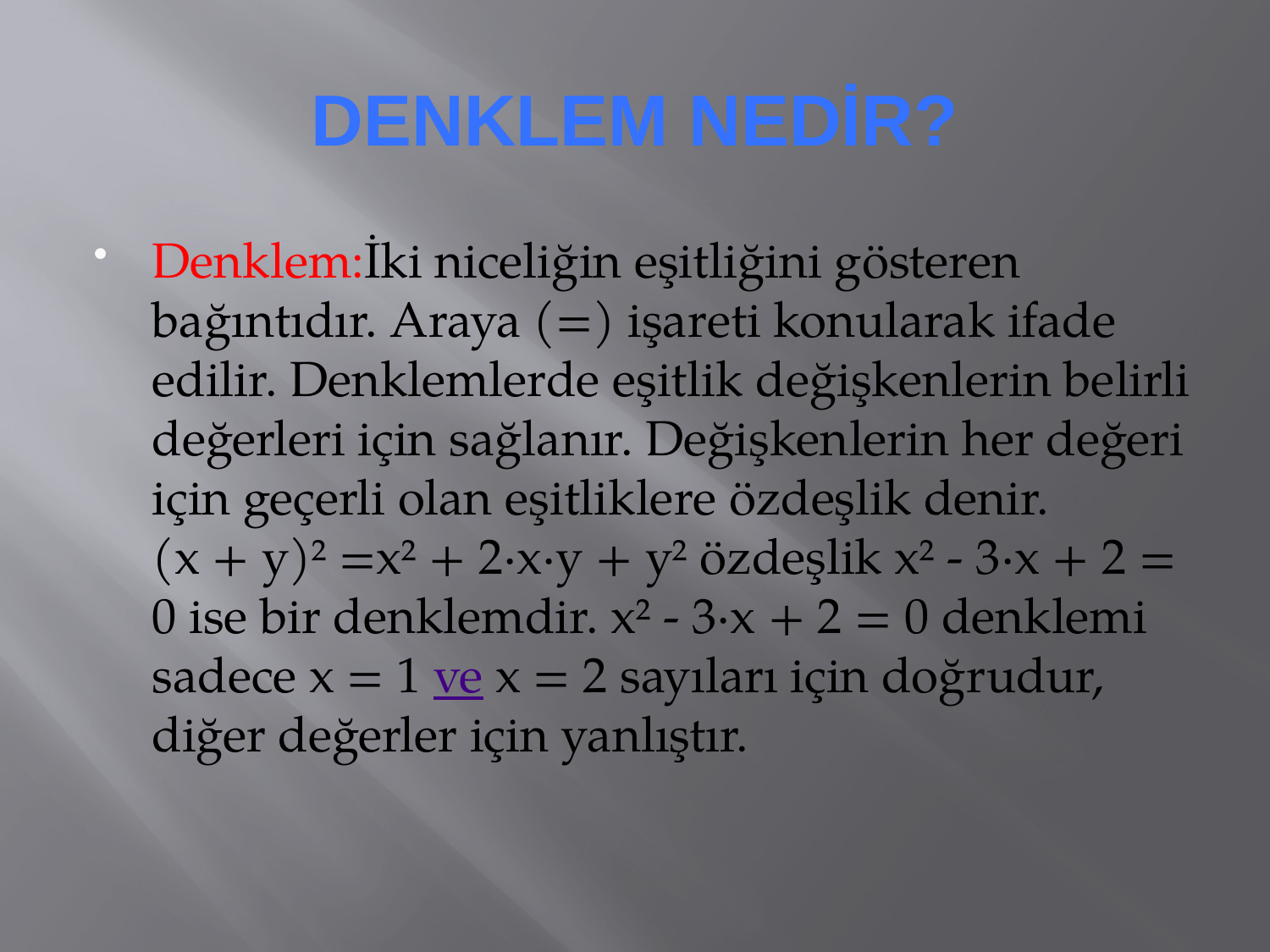

# DENKLEM NEDİR?
Denklem:İki niceliğin eşitliğini gösteren bağıntıdır. Araya (=) işareti konularak ifade edilir. Denklemlerde eşitlik değişkenlerin belirli değerleri için sağlanır. Değişkenlerin her değeri için geçerli olan eşitliklere özdeşlik denir.
(x + y)² =x² + 2·x·y + y² özdeşlik x² - 3·x + 2 = 0 ise bir denklemdir. x² - 3·x + 2 = 0 denklemi sadece x = 1 ve x = 2 sayıları için doğrudur, diğer değerler için yanlıştır.